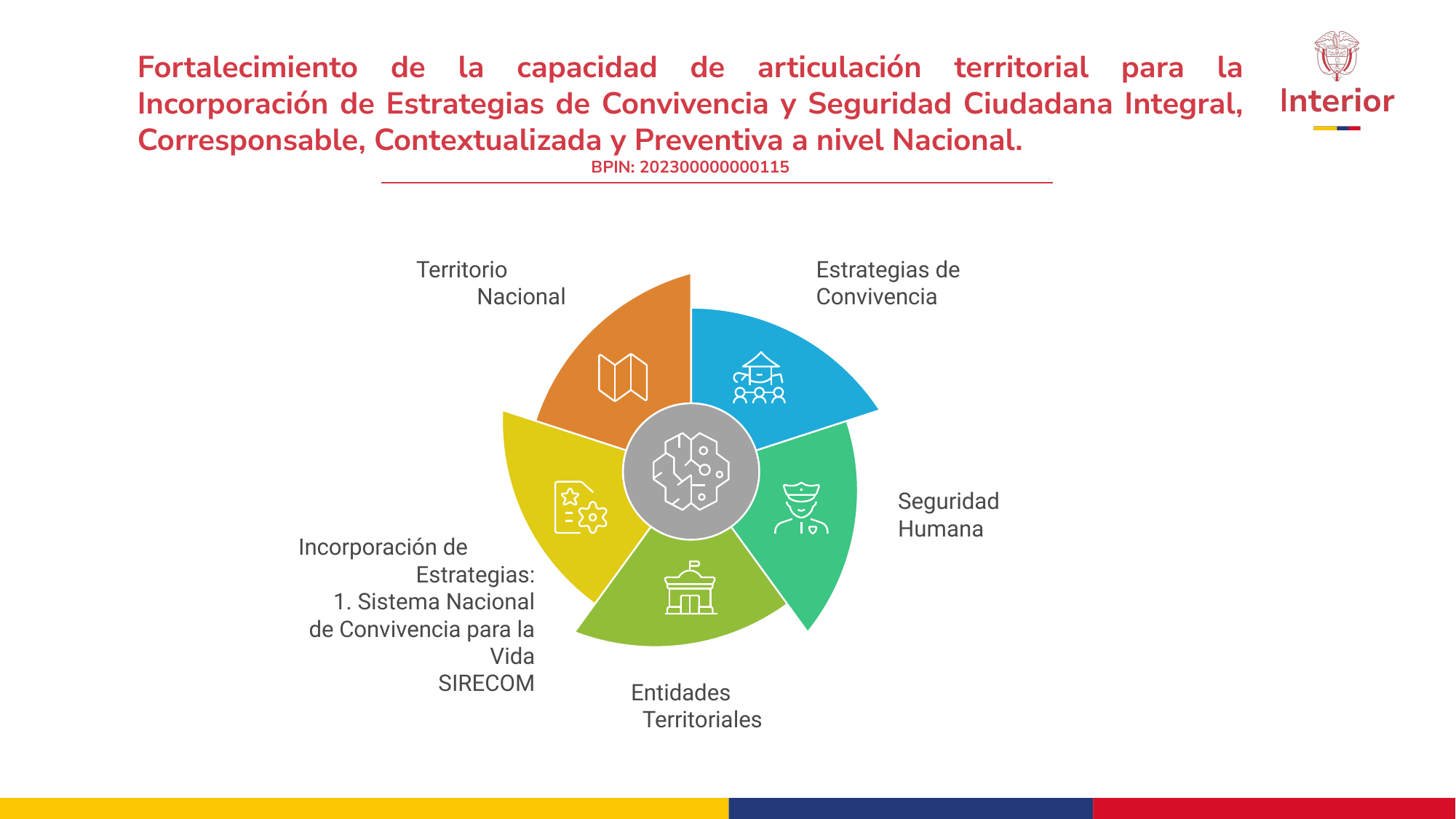

Fortalecimiento de la capacidad de articulación territorial para la Incorporación de Estrategias de Convivencia y Seguridad Ciudadana Integral, Corresponsable, Contextualizada y Preventiva a nivel Nacional.
BPIN: 202300000000115
Territorio
Nacional
Estrategias de
Convivencia

Lorem Ipsum

Seguridad
Humana

Incorporación de
Estrategias:
 1. Sistema Nacional de Convivencia para la Vida
SIRECOM

Entidades
Territoriales